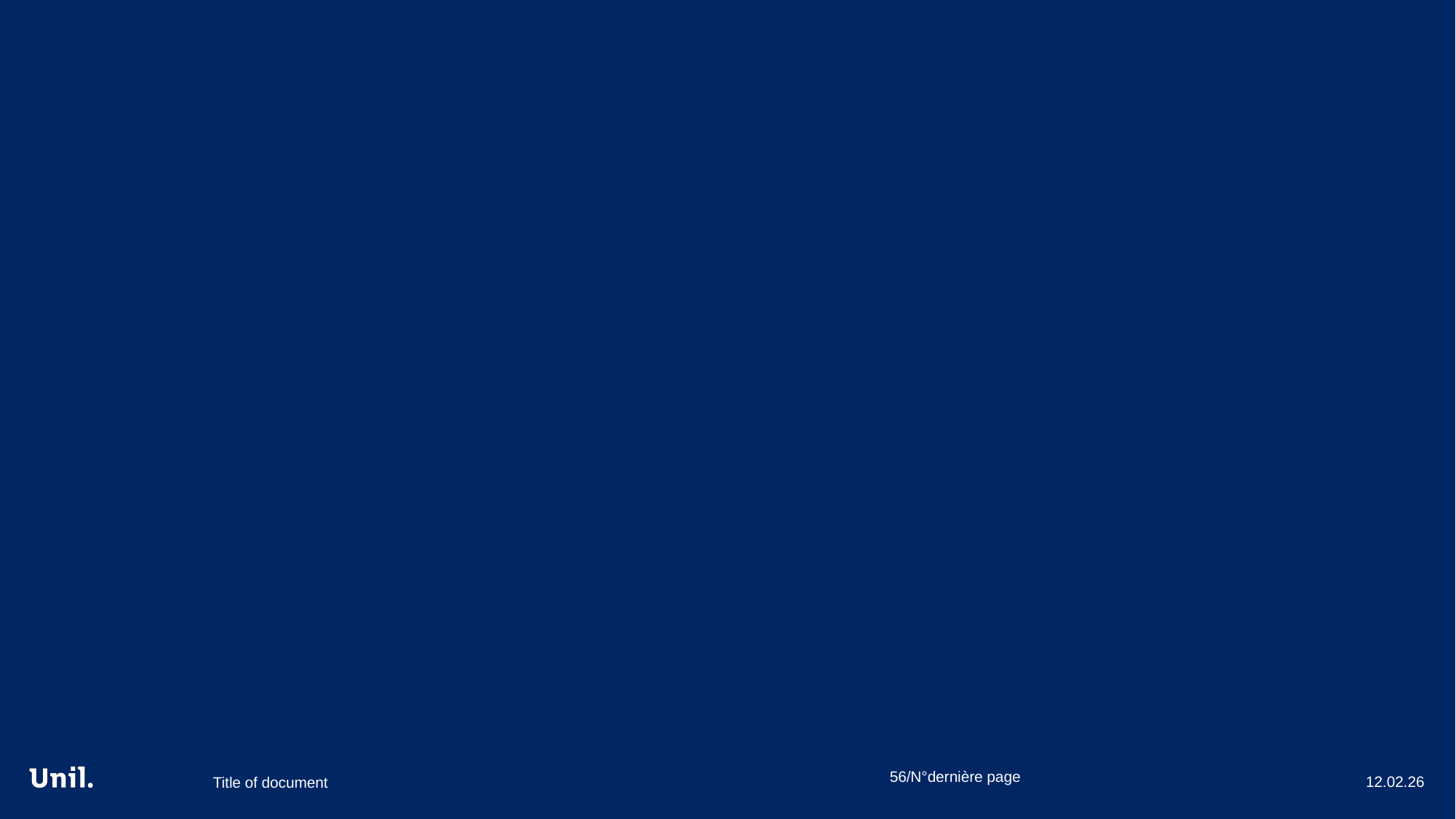

#

Title of document
12.02.26
56/N°dernière page